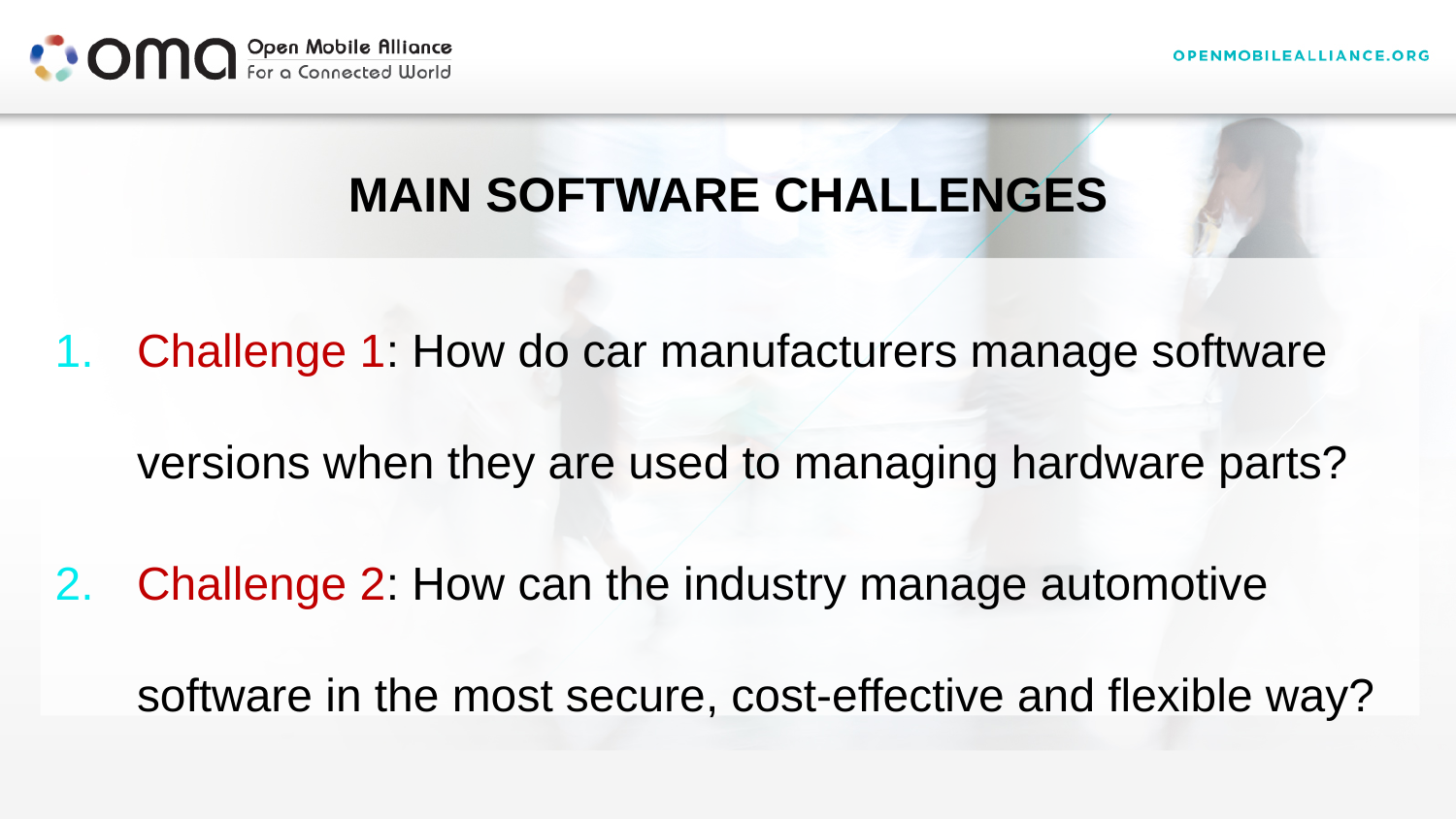

# Main Software Challenges
Challenge 1: How do car manufacturers manage software versions when they are used to managing hardware parts?
Challenge 2: How can the industry manage automotive software in the most secure, cost-effective and flexible way?